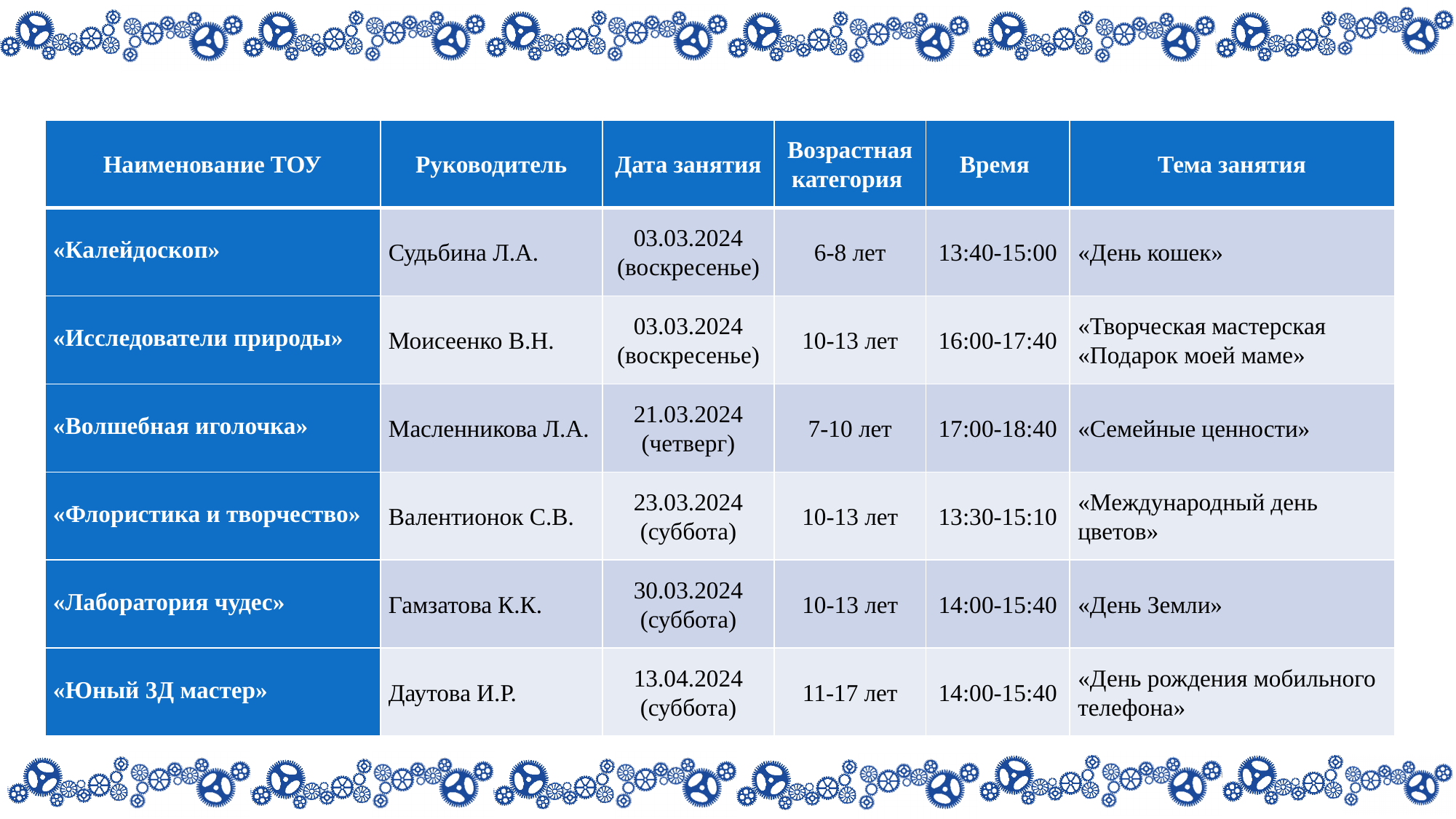

# График проведения открытых воспитательных мероприятий
| Наименование ТОУ | Руководитель | Дата занятия | Возрастная категория | Время | Тема занятия |
| --- | --- | --- | --- | --- | --- |
| «Калейдоскоп» | Судьбина Л.А. | 03.03.2024 (воскресенье) | 6-8 лет | 13:40-15:00 | «День кошек» |
| «Исследователи природы» | Моисеенко В.Н. | 03.03.2024 (воскресенье) | 10-13 лет | 16:00-17:40 | «Творческая мастерская «Подарок моей маме» |
| «Волшебная иголочка» | Масленникова Л.А. | 21.03.2024 (четверг) | 7-10 лет | 17:00-18:40 | «Семейные ценности» |
| «Флористика и творчество» | Валентионок С.В. | 23.03.2024 (суббота) | 10-13 лет | 13:30-15:10 | «Международный день цветов» |
| «Лаборатория чудес» | Гамзатова К.К. | 30.03.2024 (суббота) | 10-13 лет | 14:00-15:40 | «День Земли» |
| «Юный 3Д мастер» | Даутова И.Р. | 13.04.2024 (суббота) | 11-17 лет | 14:00-15:40 | «День рождения мобильного телефона» |